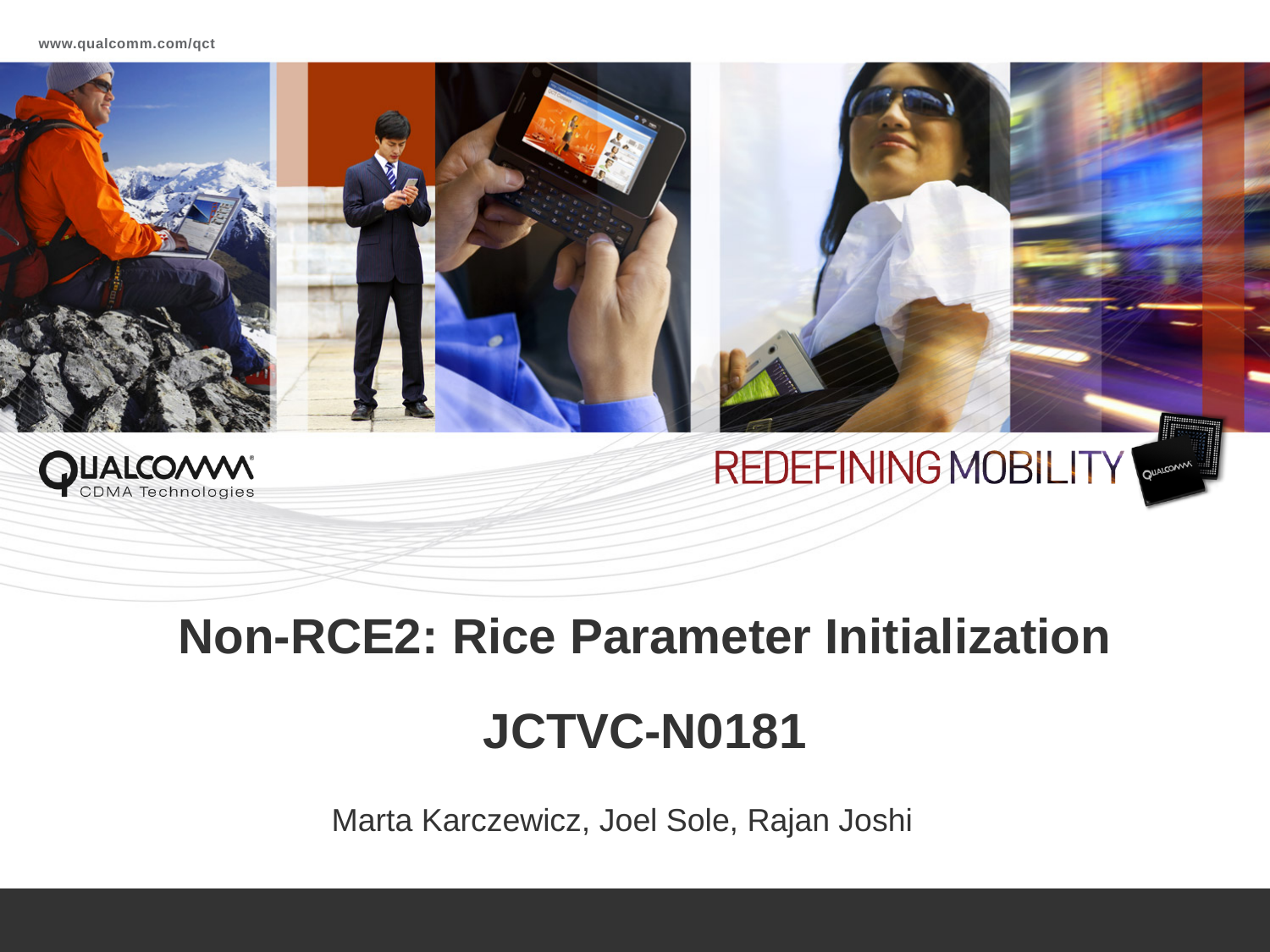

# Non-RCE2: Rice Parameter Initialization JCTVC-N0181
Marta Karczewicz, Joel Sole, Rajan Joshi